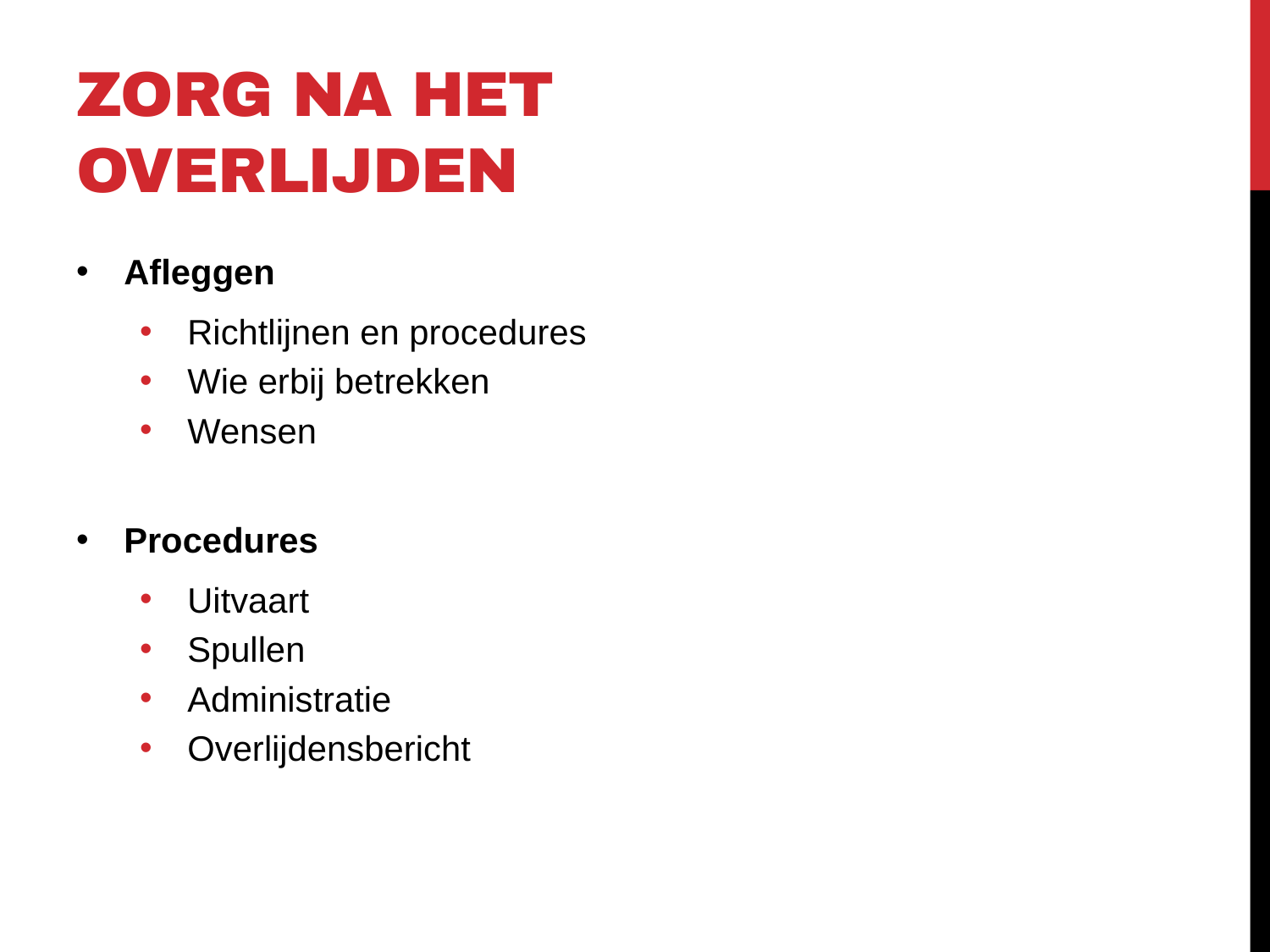

# Zorg na het overlijden
Afleggen
Richtlijnen en procedures
Wie erbij betrekken
Wensen

Procedures
Uitvaart
Spullen
Administratie
Overlijdensbericht